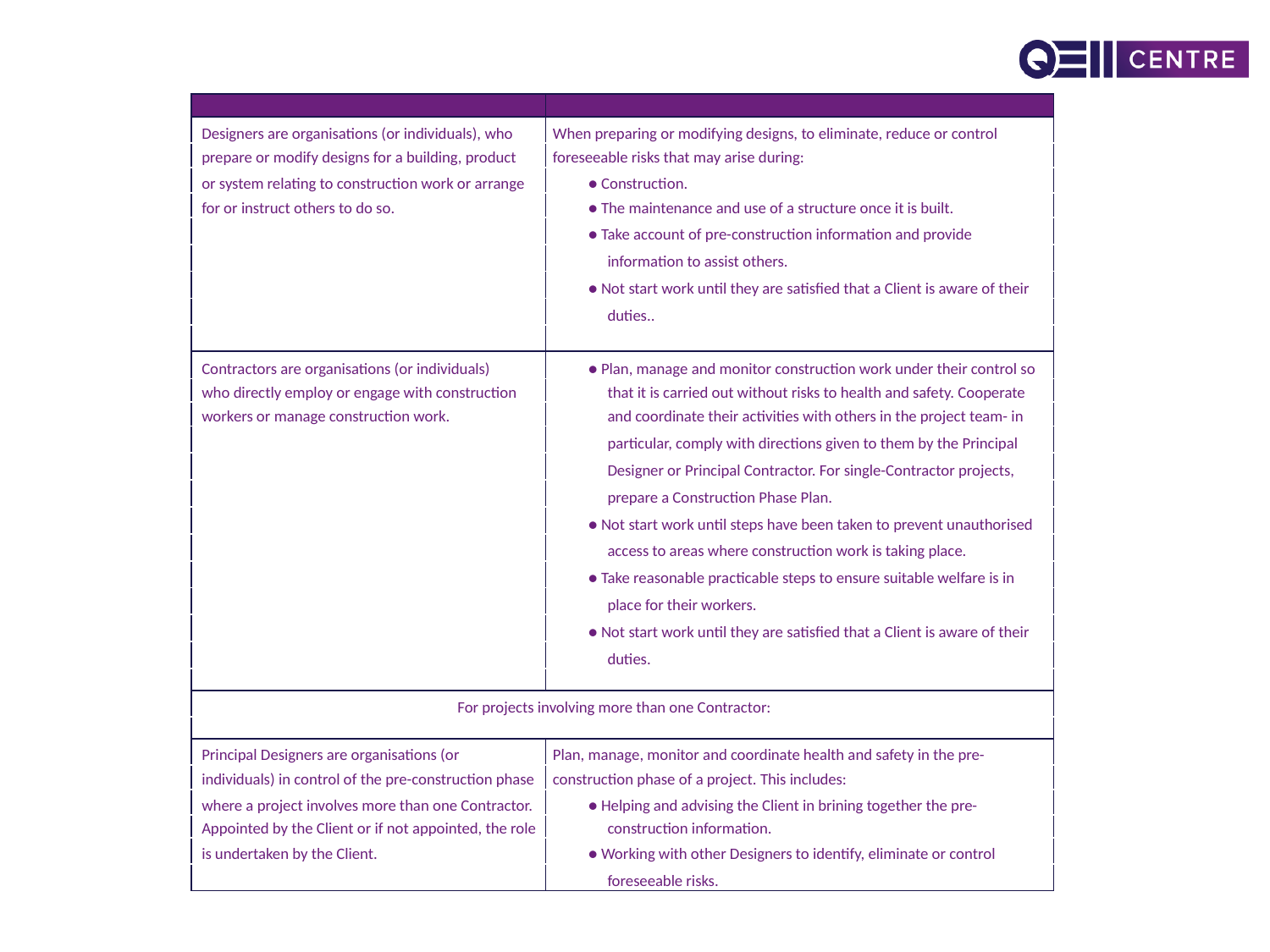

| Role | Summary of Main Responsibilities |
| --- | --- |
| Designers are organisations (or individuals), who | When preparing or modifying designs, to eliminate, reduce or control |
| prepare or modify designs for a building, product | foreseeable risks that may arise during: |
| or system relating to construction work or arrange | ● Construction. |
| for or instruct others to do so. | ● The maintenance and use of a structure once it is built. |
|  | ● Take account of pre-construction information and provide |
|  | information to assist others. |
|  | ● Not start work until they are satisfied that a Client is aware of their |
|  | duties.. |
|  |  |
| Contractors are organisations (or individuals) | ● Plan, manage and monitor construction work under their control so |
| who directly employ or engage with construction | that it is carried out without risks to health and safety. Cooperate |
| workers or manage construction work. | and coordinate their activities with others in the project team- in |
|  | particular, comply with directions given to them by the Principal |
|  | Designer or Principal Contractor. For single-Contractor projects, |
|  | prepare a Construction Phase Plan. |
|  | ● Not start work until steps have been taken to prevent unauthorised |
|  | access to areas where construction work is taking place. |
|  | ● Take reasonable practicable steps to ensure suitable welfare is in |
|  | place for their workers. |
|  | ● Not start work until they are satisfied that a Client is aware of their |
|  | duties. |
|  |  |
| For projects involving more than one Contractor: |  |
|  |  |
| Principal Designers are organisations (or | Plan, manage, monitor and coordinate health and safety in the pre- |
| individuals) in control of the pre-construction phase | construction phase of a project. This includes: |
| where a project involves more than one Contractor. | ● Helping and advising the Client in brining together the pre- |
| Appointed by the Client or if not appointed, the role | construction information. |
| is undertaken by the Client. | ● Working with other Designers to identify, eliminate or control |
|  | foreseeable risks. |